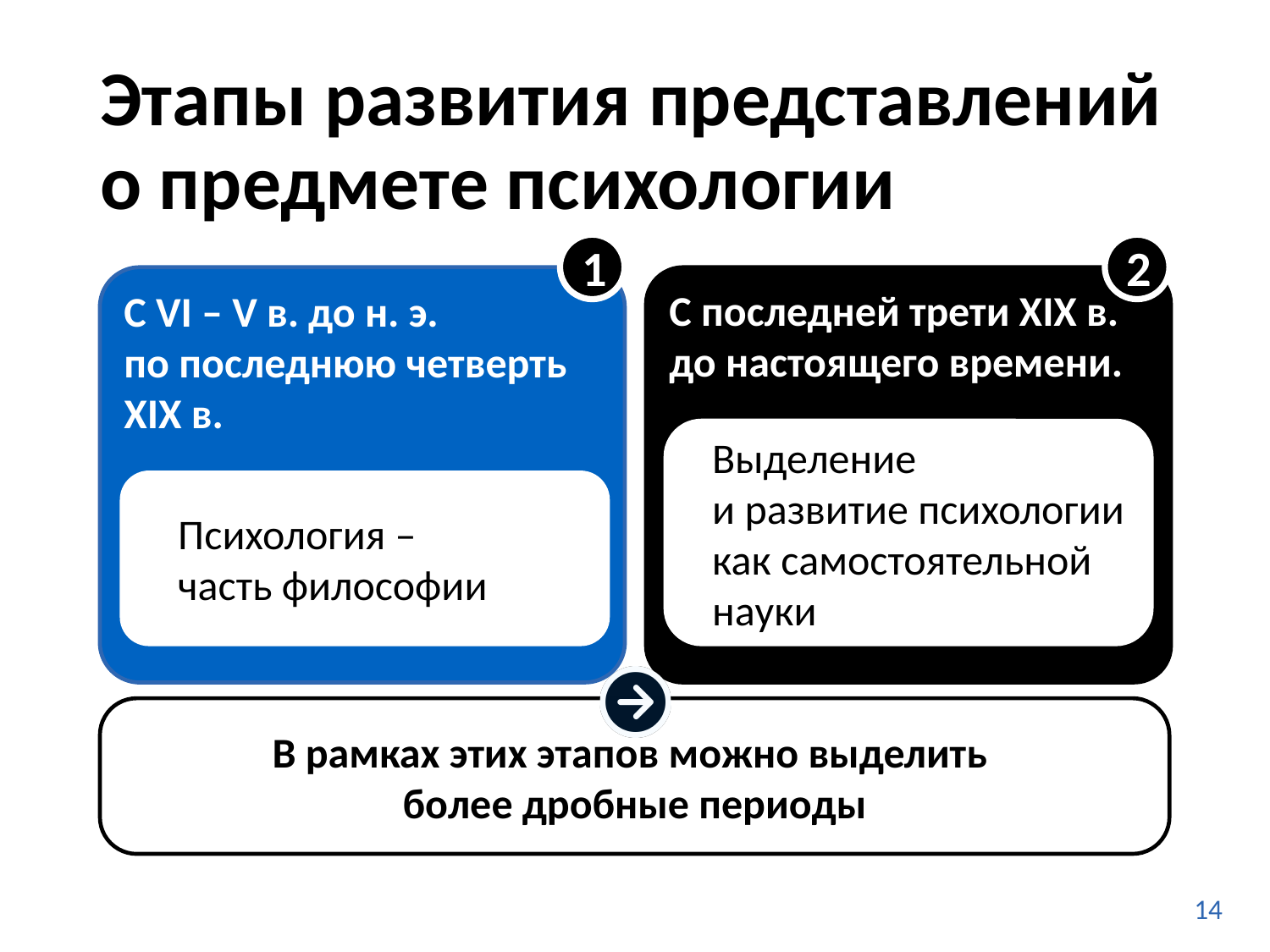

# Этапы развития представлений о предмете психологии
1
2
С VI – V в. до н. э.
по последнюю четверть XIX в.
С последней трети XIX в. до настоящего времени.
Выделение
и развитие психологии как самостоятельной науки
Психология –
часть философии

В рамках этих этапов можно выделить
более дробные периоды
14